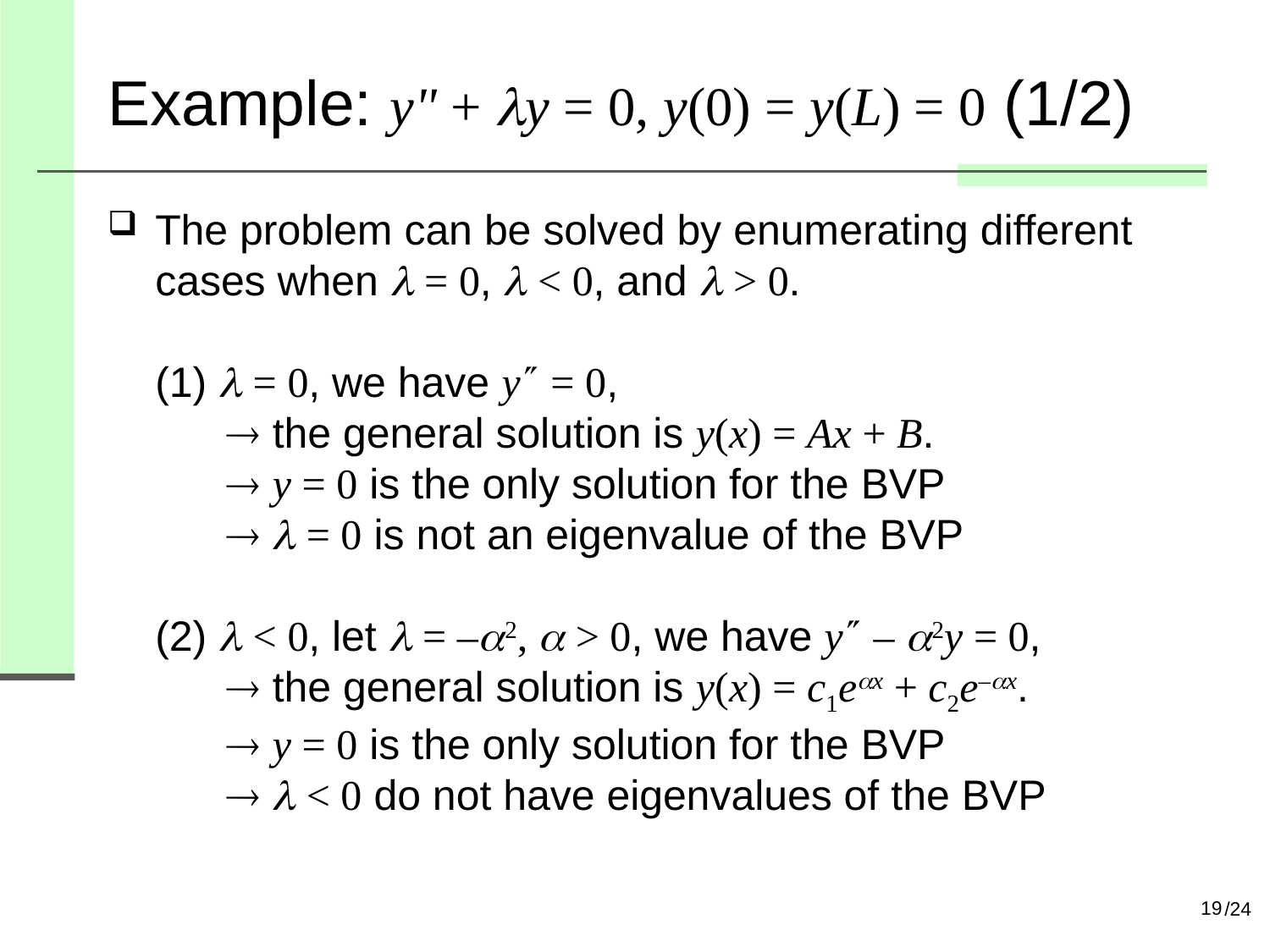

# Example: y" + λy = 0, y(0) = y(L) = 0 (1/2)
The problem can be solved by enumerating different cases when λ = 0, λ < 0, and λ > 0.
(1) λ = 0, we have y″ = 0,
      → the general solution is y(x) = Ax + B.
      → y = 0 is the only solution for the BVP
      → λ = 0 is not an eigenvalue of the BVP
(2) λ < 0, let λ = –α2, α > 0, we have y″ – α2y = 0,
      → the general solution is y(x) = c1eαx + c2e–αx.
      → y = 0 is the only solution for the BVP
      → λ < 0 do not have eigenvalues of the BVP
19